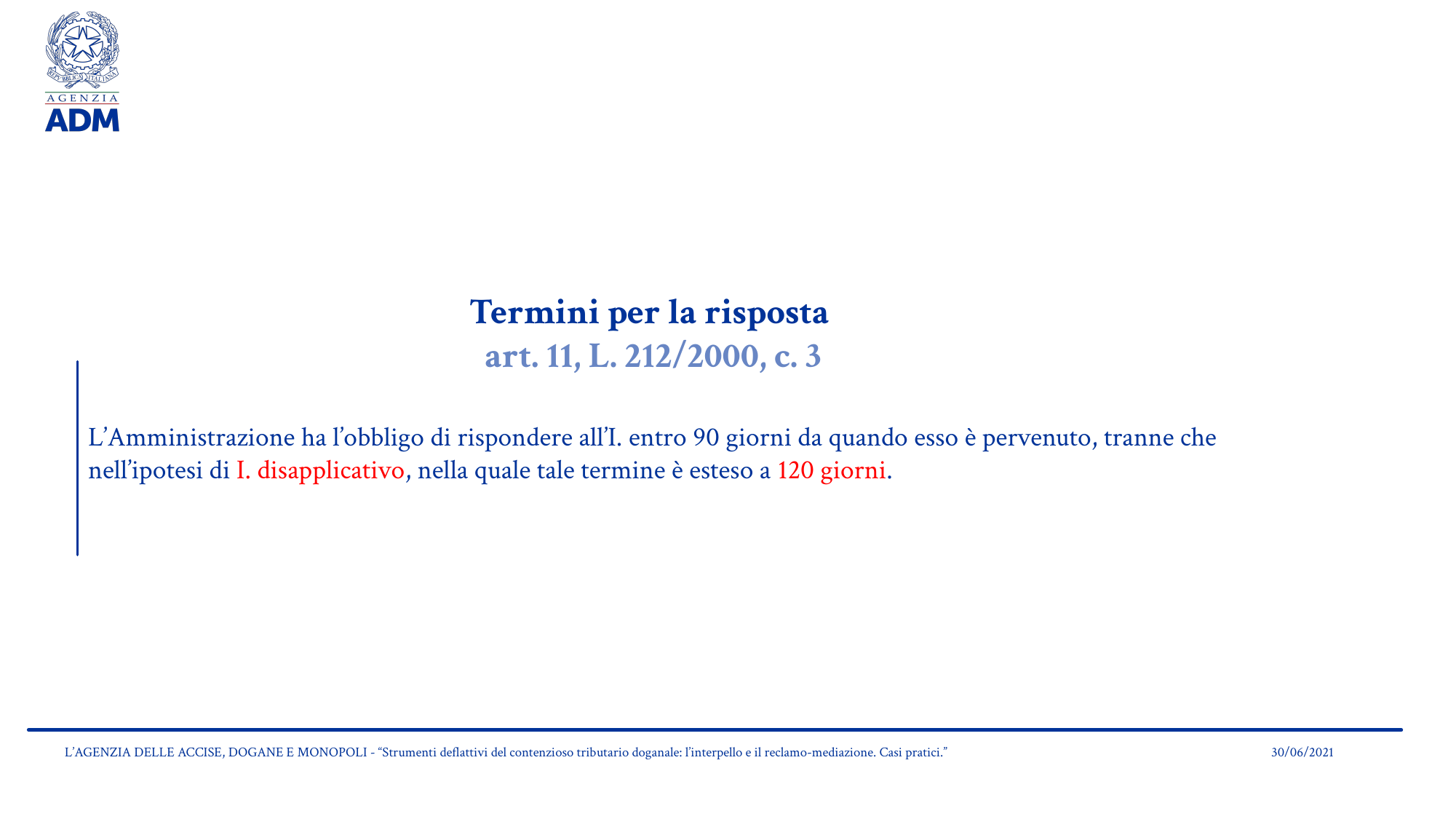

Termini per la risposta
art. 11, L. 212/2000, c. 3

L’Amministrazione ha l’obbligo di rispondere all’I. entro 90 giorni da quando esso è pervenuto, tranne che nell’ipotesi di I. disapplicativo, nella quale tale termine è esteso a 120 giorni.
30/06/2021
L’AGENZIA DELLE ACCISE, DOGANE E MONOPOLI - “Strumenti deflattivi del contenzioso tributario doganale: l’interpello e il reclamo-mediazione. Casi pratici.”